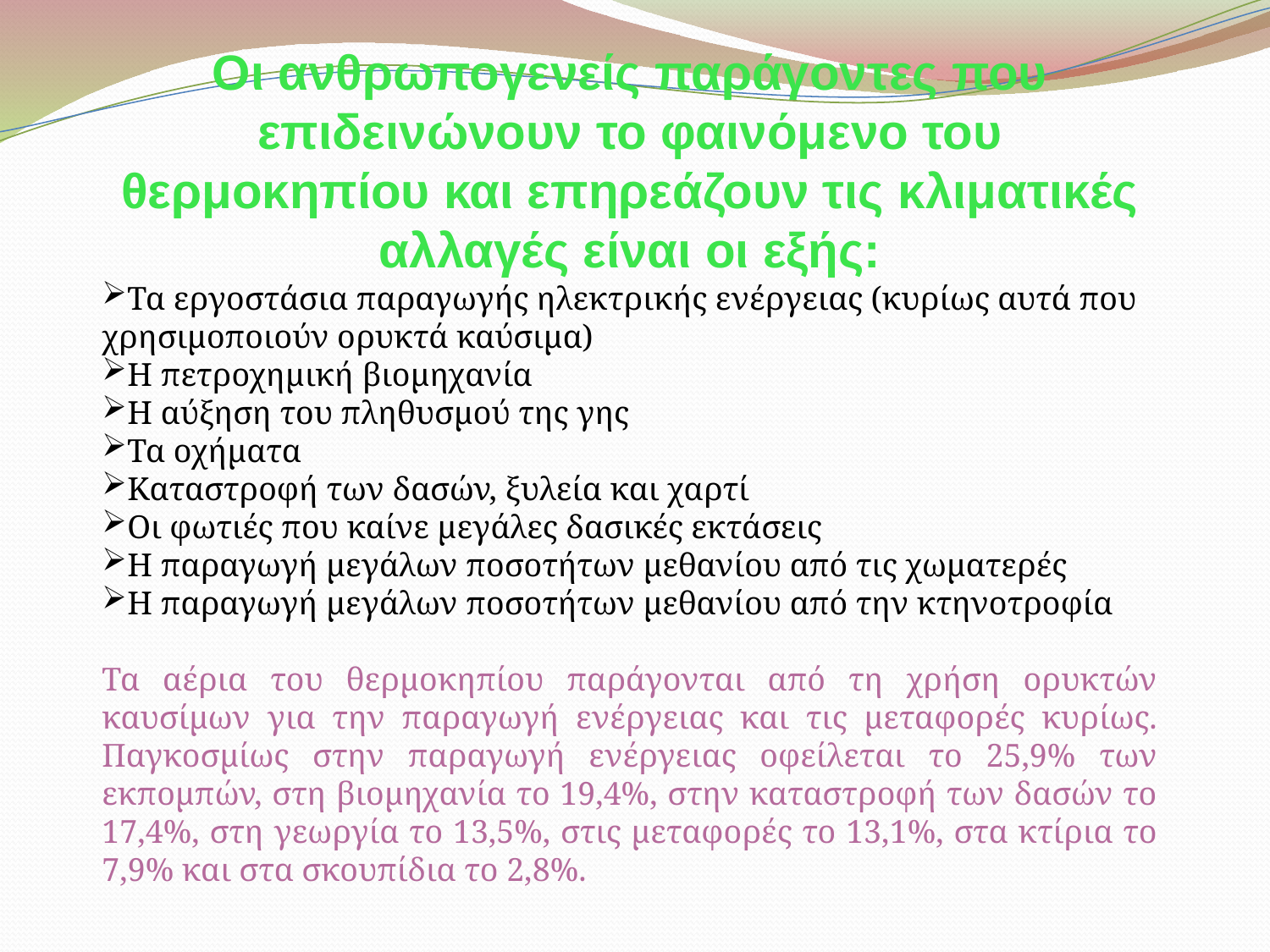

Οι ανθρωπογενείς παράγοντες που επιδεινώνουν το φαινόμενο του θερμοκηπίου και επηρεάζουν τις κλιματικές αλλαγές είναι οι εξής:
Τα εργοστάσια παραγωγής ηλεκτρικής ενέργειας (κυρίως αυτά που χρησιμοποιούν ορυκτά καύσιμα)
Η πετροχημική βιομηχανία
Η αύξηση του πληθυσμού της γης
Τα οχήματα
Καταστροφή των δασών, ξυλεία και χαρτί
Οι φωτιές που καίνε μεγάλες δασικές εκτάσεις
Η παραγωγή μεγάλων ποσοτήτων μεθανίου από τις χωματερές
Η παραγωγή μεγάλων ποσοτήτων μεθανίου από την κτηνοτροφία

Τα αέρια του θερμοκηπίου παράγονται από τη χρήση ορυκτών καυσίμων για την παραγωγή ενέργειας και τις μεταφορές κυρίως. Παγκοσμίως στην παραγωγή ενέργειας οφείλεται το 25,9% των εκπομπών, στη βιομηχανία το 19,4%, στην καταστροφή των δασών το 17,4%, στη γεωργία το 13,5%, στις μεταφορές το 13,1%, στα κτίρια το 7,9% και στα σκουπίδια το 2,8%.